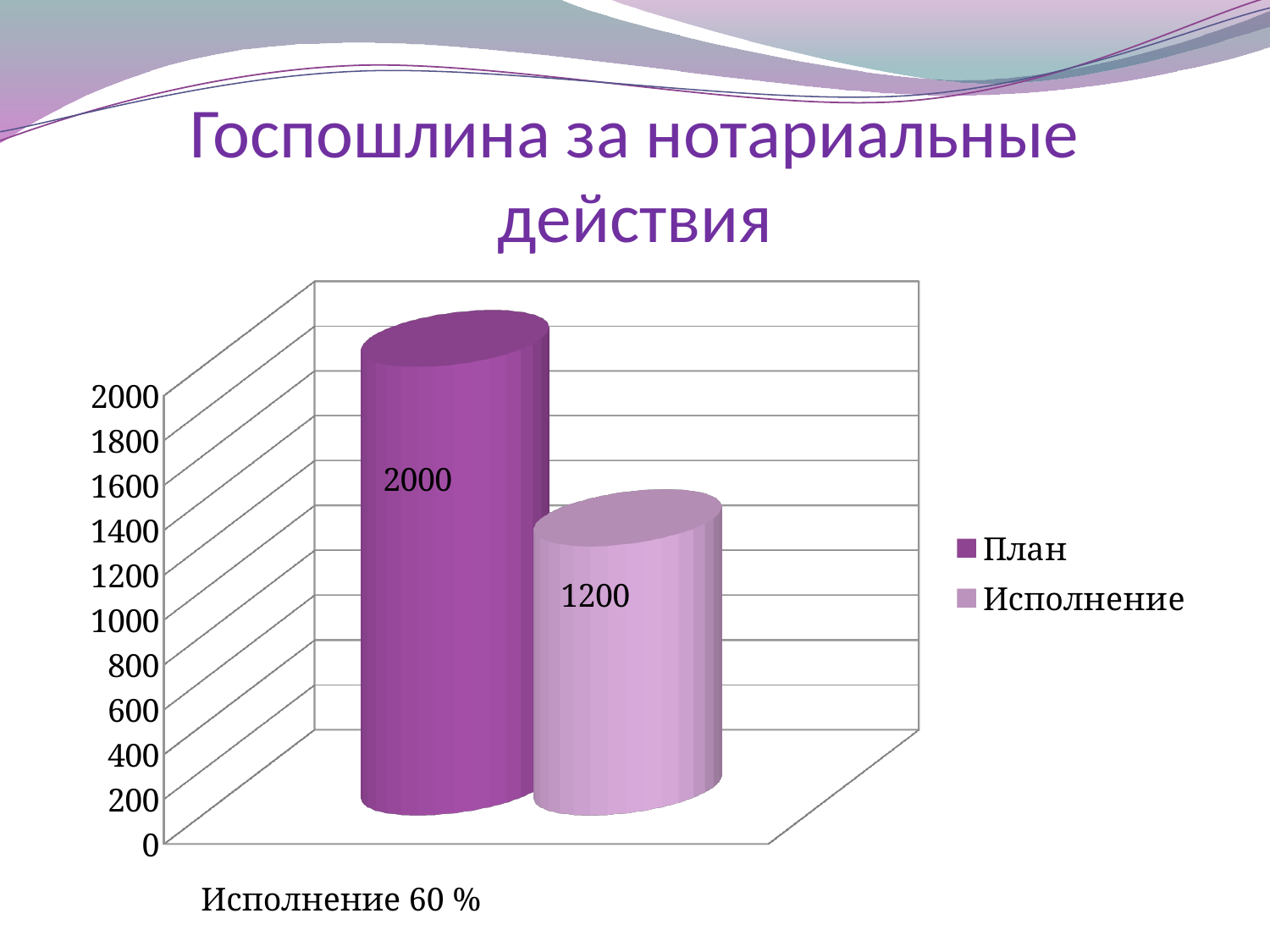

# Госпошлина за нотариальные действия

[unsupported chart]

Исполнение 60 %